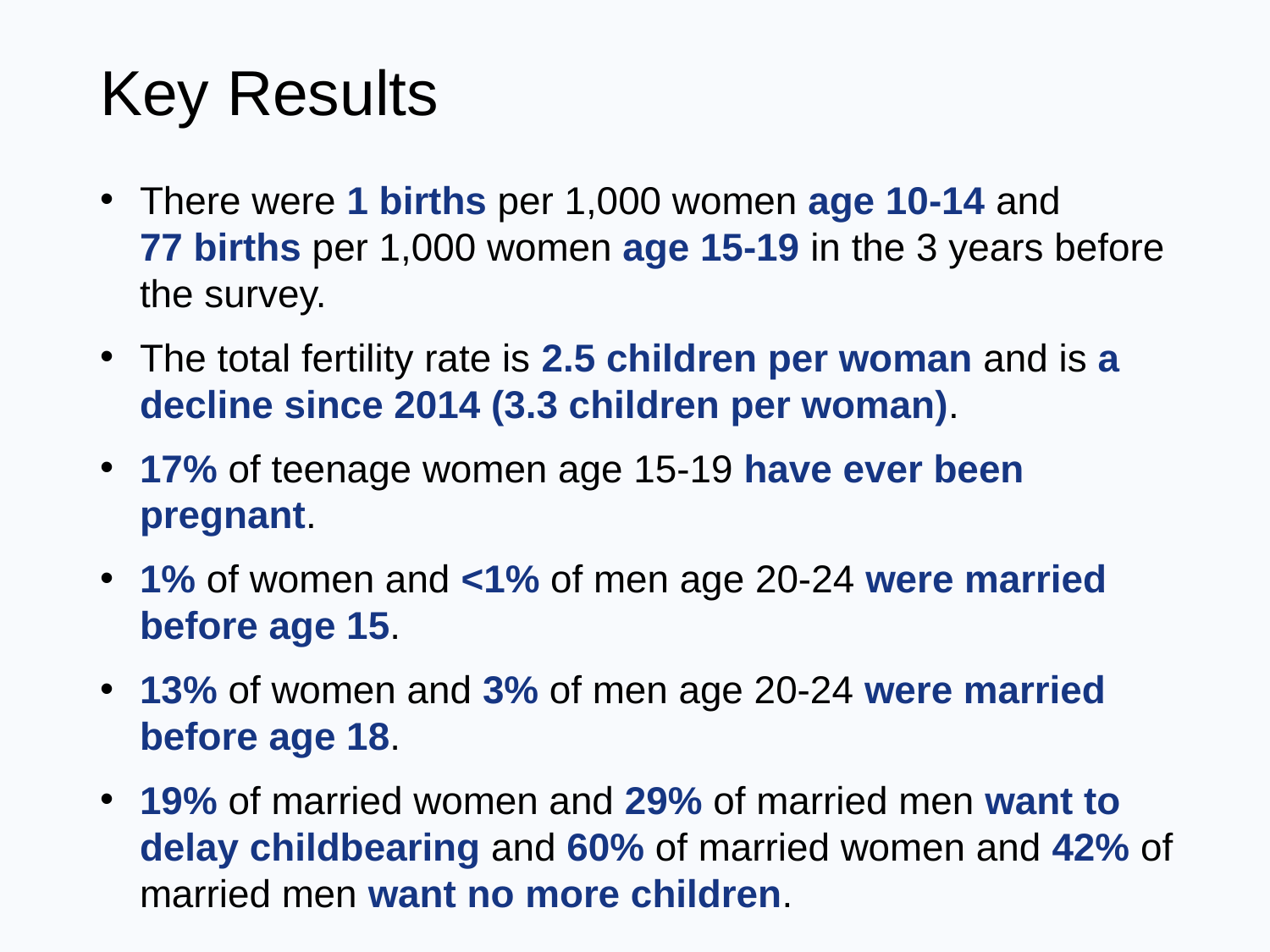

# Key Results
There were 1 births per 1,000 women age 10-14 and
77 births per 1,000 women age 15-19 in the 3 years before the survey.
The total fertility rate is 2.5 children per woman and is a decline since 2014 (3.3 children per woman).
17% of teenage women age 15-19 have ever been pregnant.
1% of women and <1% of men age 20-24 were married before age 15.
13% of women and 3% of men age 20-24 were married before age 18.
19% of married women and 29% of married men want to delay childbearing and 60% of married women and 42% of married men want no more children.